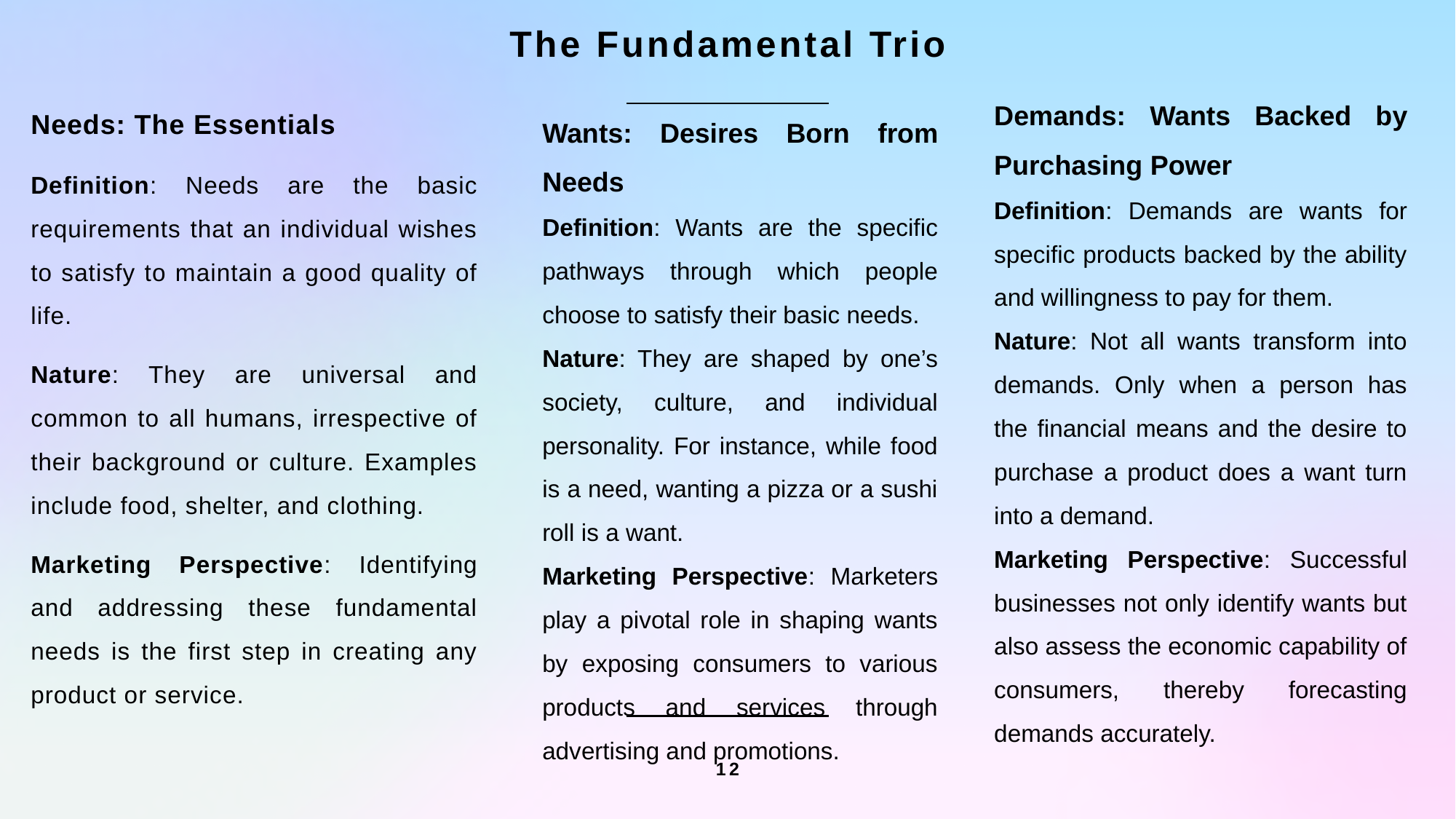

The Fundamental Trio
Demands: Wants Backed by Purchasing Power
Definition: Demands are wants for specific products backed by the ability and willingness to pay for them.
Nature: Not all wants transform into demands. Only when a person has the financial means and the desire to purchase a product does a want turn into a demand.
Marketing Perspective: Successful businesses not only identify wants but also assess the economic capability of consumers, thereby forecasting demands accurately.
Needs: The Essentials
Definition: Needs are the basic requirements that an individual wishes to satisfy to maintain a good quality of life.
Nature: They are universal and common to all humans, irrespective of their background or culture. Examples include food, shelter, and clothing.
Marketing Perspective: Identifying and addressing these fundamental needs is the first step in creating any product or service.

Wants: Desires Born from Needs
Definition: Wants are the specific pathways through which people choose to satisfy their basic needs.
Nature: They are shaped by one’s society, culture, and individual personality. For instance, while food is a need, wanting a pizza or a sushi roll is a want.
Marketing Perspective: Marketers play a pivotal role in shaping wants by exposing consumers to various products and services through advertising and promotions.

12